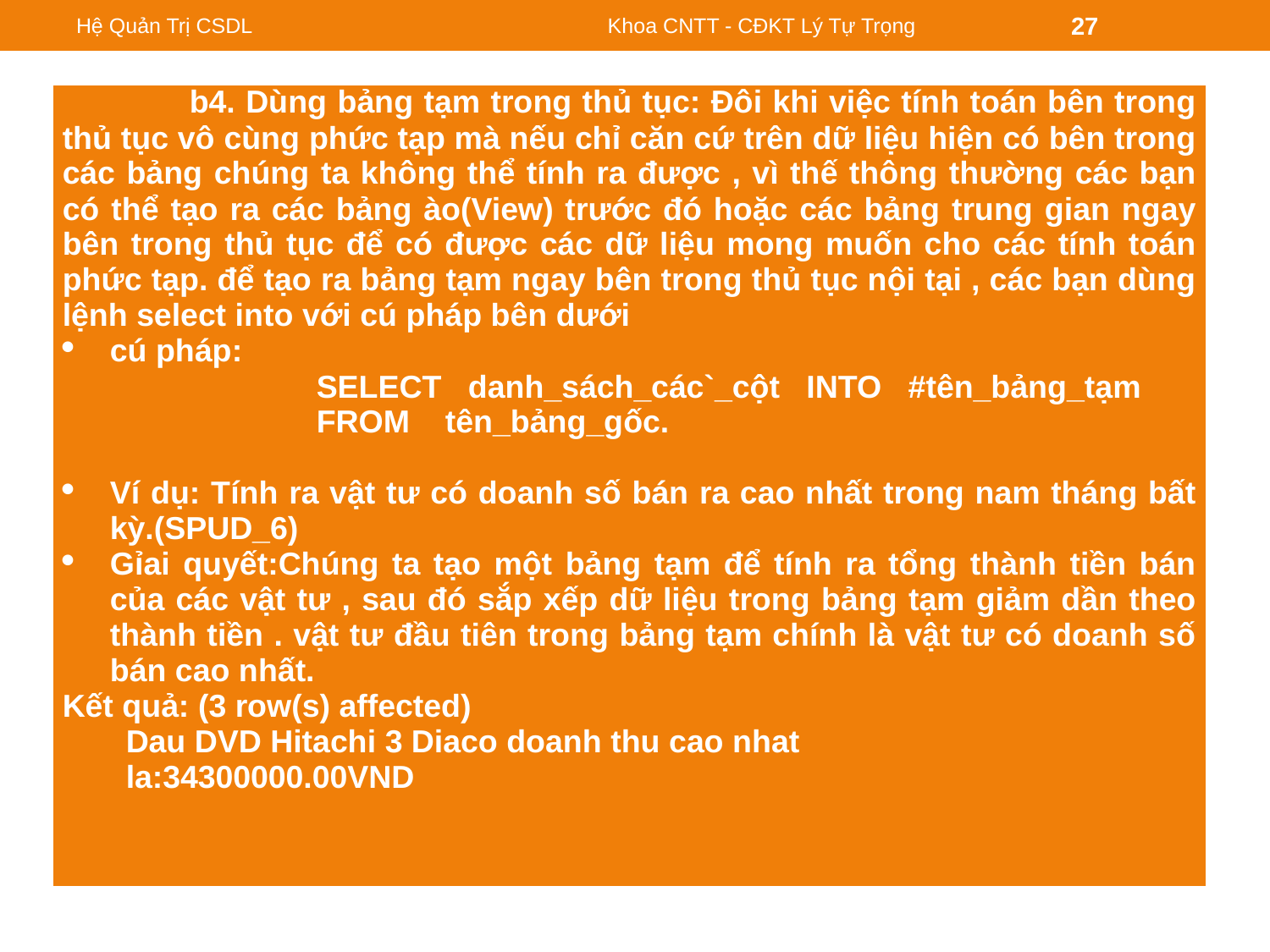

Hệ Quản Trị CSDL
Khoa CNTT - CĐKT Lý Tự Trọng
27
#
| b4. Dùng bảng tạm trong thủ tục: Đôi khi việc tính toán bên trong thủ tục vô cùng phức tạp mà nếu chỉ căn cứ trên dữ liệu hiện có bên trong các bảng chúng ta không thể tính ra được , vì thế thông thường các bạn có thể tạo ra các bảng ào(View) trước đó hoặc các bảng trung gian ngay bên trong thủ tục để có được các dữ liệu mong muốn cho các tính toán phức tạp. để tạo ra bảng tạm ngay bên trong thủ tục nội tại , các bạn dùng lệnh select into với cú pháp bên dưới cú pháp: SELECT danh\_sách\_các`\_cột INTO #tên\_bảng\_tạm FROM tên\_bảng\_gốc. Ví dụ: Tính ra vật tư có doanh số bán ra cao nhất trong nam tháng bất kỳ.(SPUD\_6) Gỉai quyết:Chúng ta tạo một bảng tạm để tính ra tổng thành tiền bán của các vật tư , sau đó sắp xếp dữ liệu trong bảng tạm giảm dần theo thành tiền . vật tư đầu tiên trong bảng tạm chính là vật tư có doanh số bán cao nhất. Kết quả: (3 row(s) affected) Dau DVD Hitachi 3 Diaco doanh thu cao nhat la:34300000.00VND |
| --- |